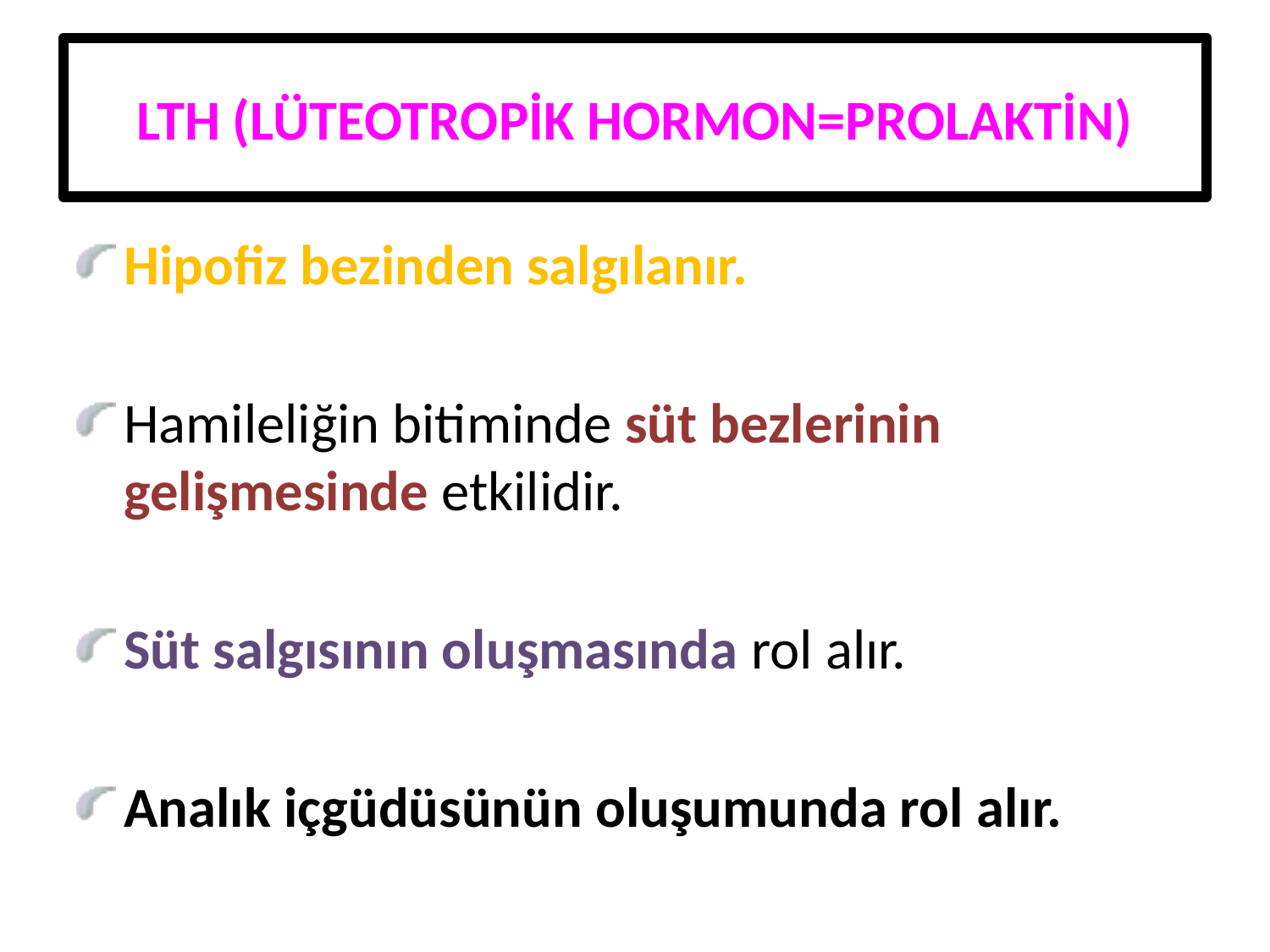

# LTH (LÜTEOTROPİK HORMON=PROLAKTİN)
Hipofiz bezinden salgılanır.

Hamileliğin bitiminde süt bezlerinin gelişmesinde etkilidir.

Süt salgısının oluşmasında rol alır.

Analık içgüdüsünün oluşumunda rol alır.